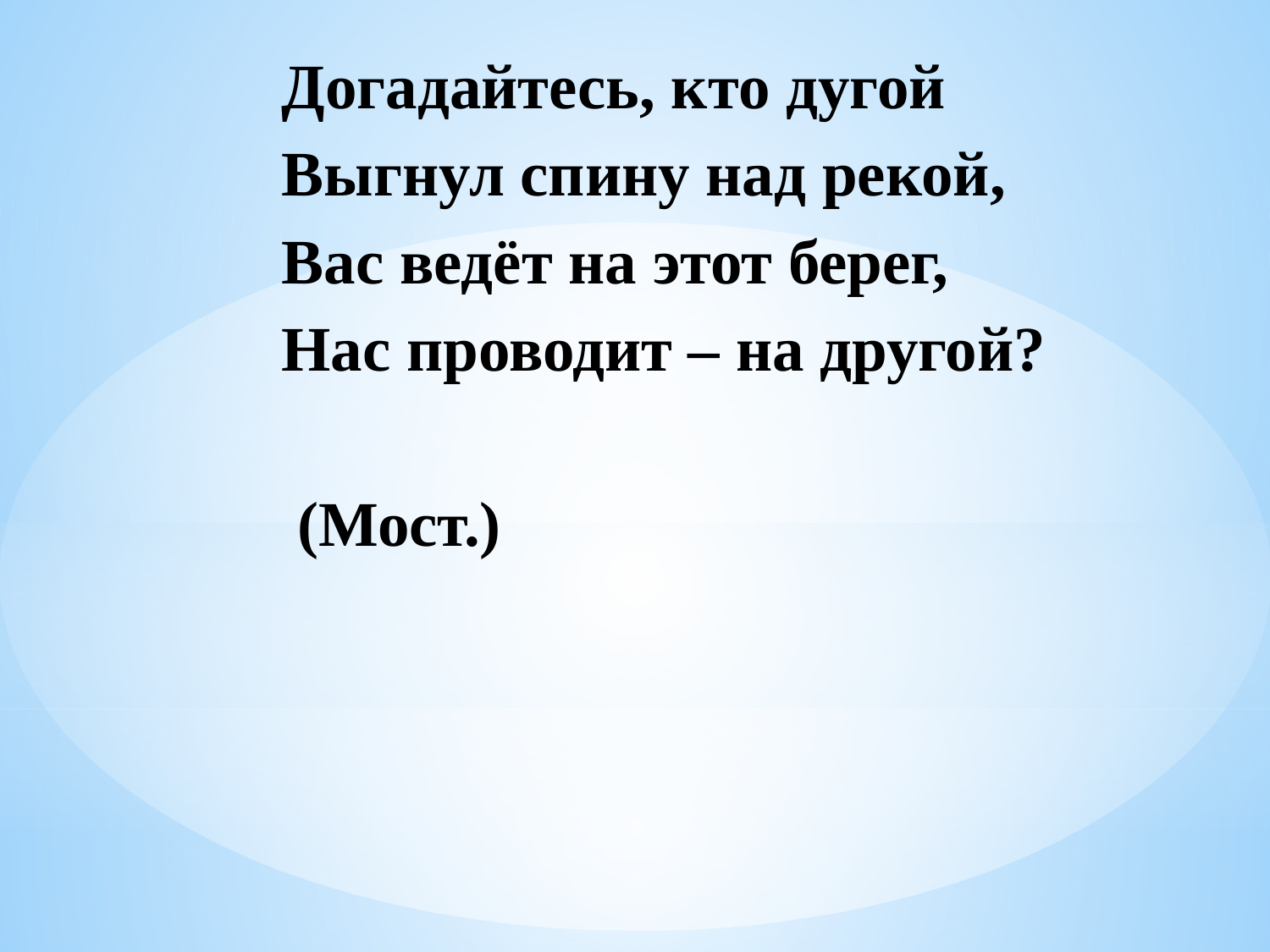

Догадайтесь, кто дугой
Выгнул спину над рекой,
Вас ведёт на этот берег,
Нас проводит – на другой?
 (Мост.)